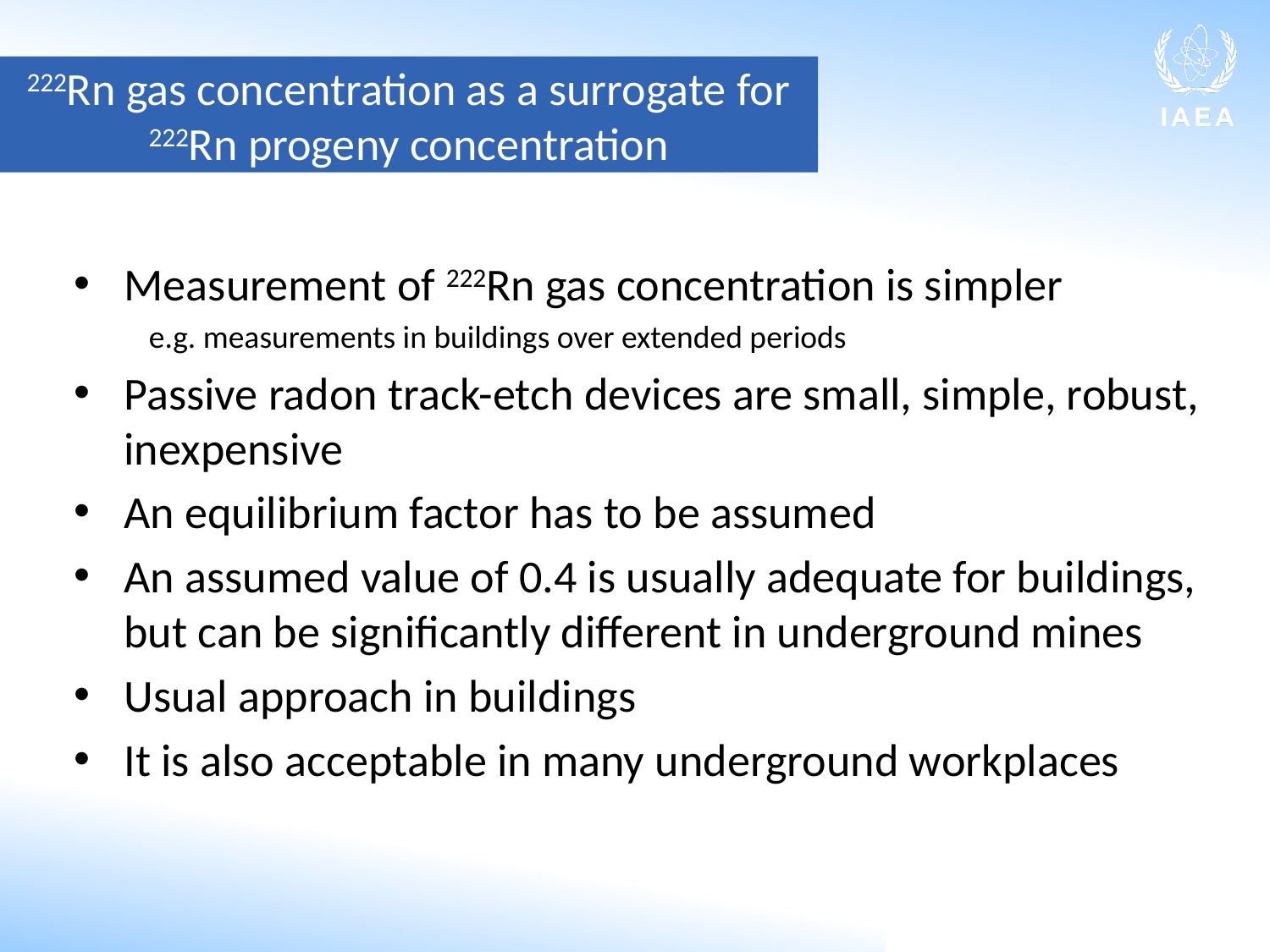

222Rn gas concentration as a surrogate for 222Rn progeny concentration

Measurement of 222Rn gas concentration is simpler
e.g. measurements in buildings over extended periods
Passive radon track-etch devices are small, simple, robust, inexpensive
An equilibrium factor has to be assumed
An assumed value of 0.4 is usually adequate for buildings, but can be significantly different in underground mines
Usual approach in buildings
It is also acceptable in many underground workplaces